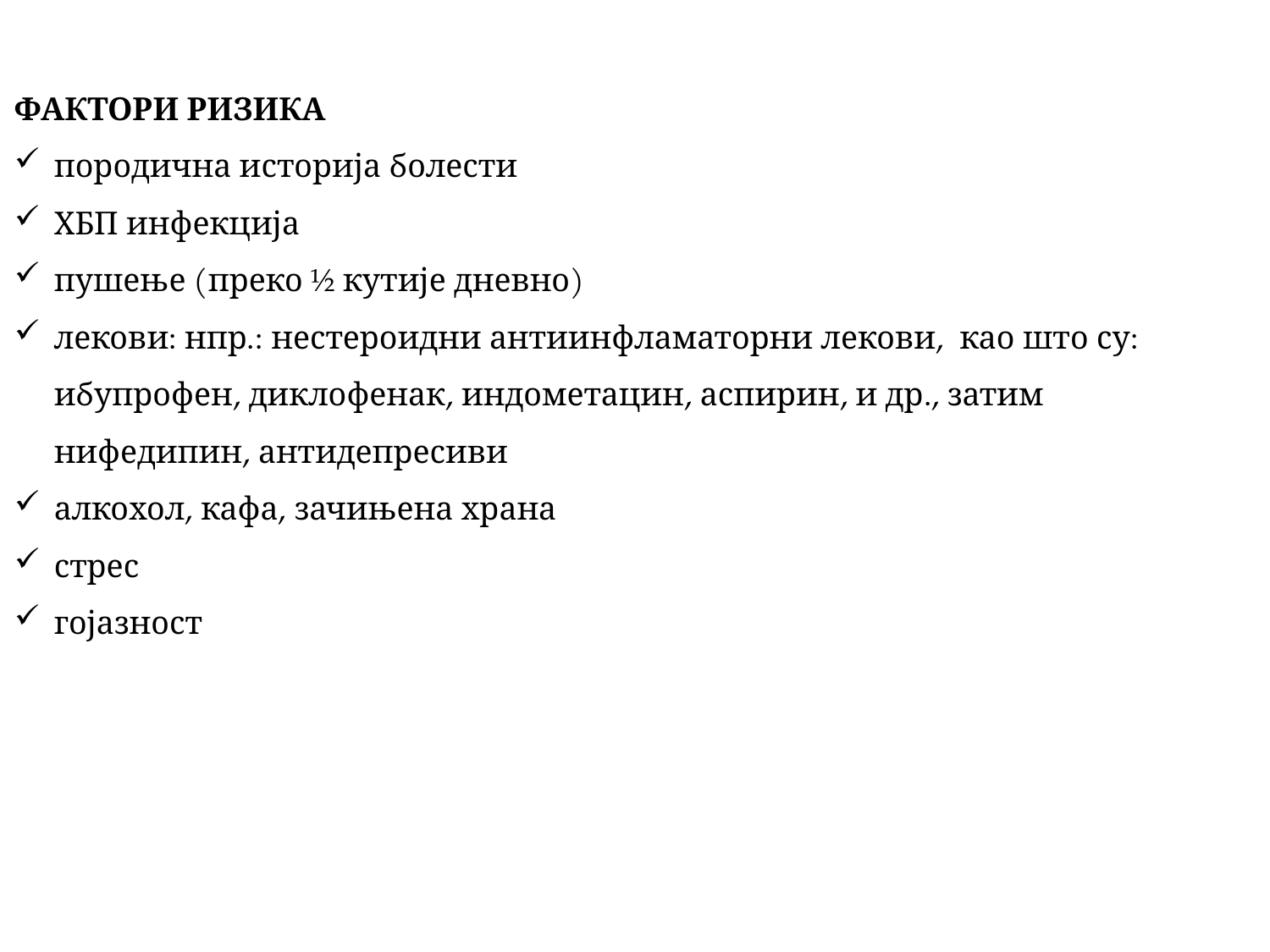

ФАКТОРИ РИЗИКА
породична историја болести
ХБП инфекција
пушење (преко ½ кутије дневно)
лекови: нпр.: нестероидни антиинфламаторни лекови,  као што су:  ибупрофен, диклофенак, индометацин, аспирин, и др., затим нифедипин, антидепресиви
алкохол, кафа, зачињена храна
стрес
гојазност